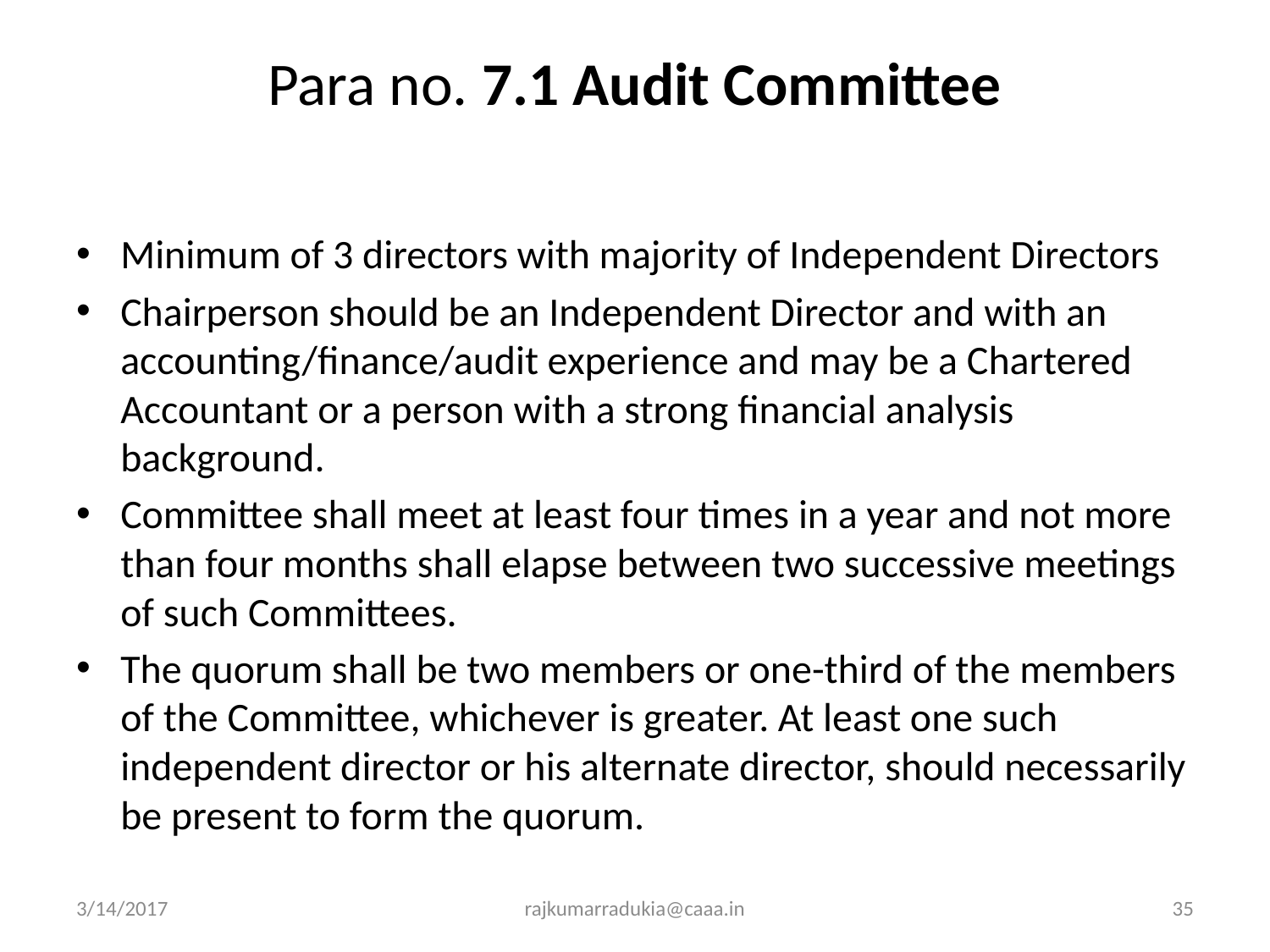

# Para no. 7.1 Audit Committee
Minimum of 3 directors with majority of Independent Directors
Chairperson should be an Independent Director and with an accounting/finance/audit experience and may be a Chartered Accountant or a person with a strong financial analysis background.
Committee shall meet at least four times in a year and not more than four months shall elapse between two successive meetings of such Committees.
The quorum shall be two members or one-third of the members of the Committee, whichever is greater. At least one such independent director or his alternate director, should necessarily be present to form the quorum.

3/14/2017
rajkumarradukia@caaa.in
35